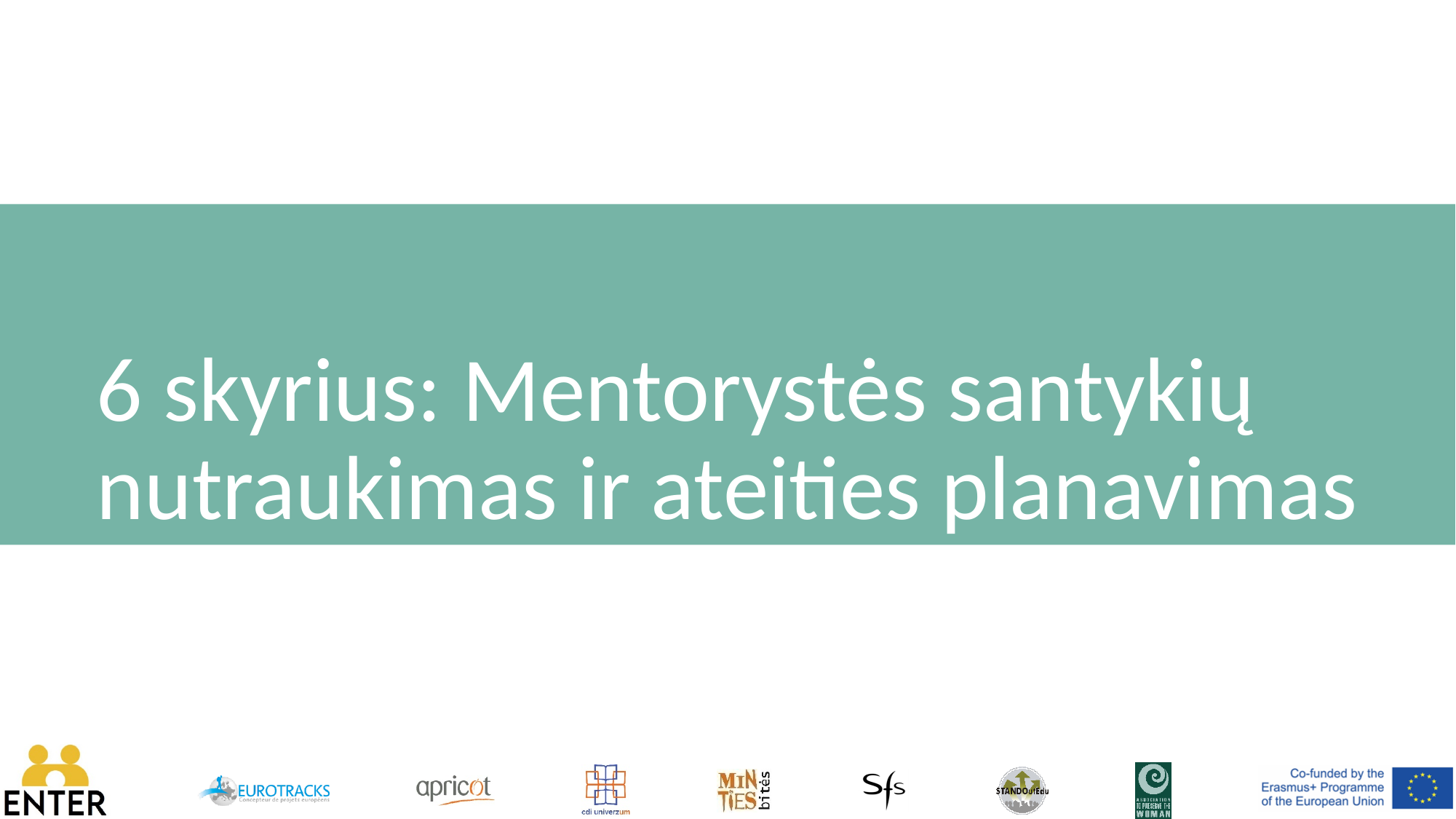

# 6 skyrius: Mentorystės santykių nutraukimas ir ateities planavimas